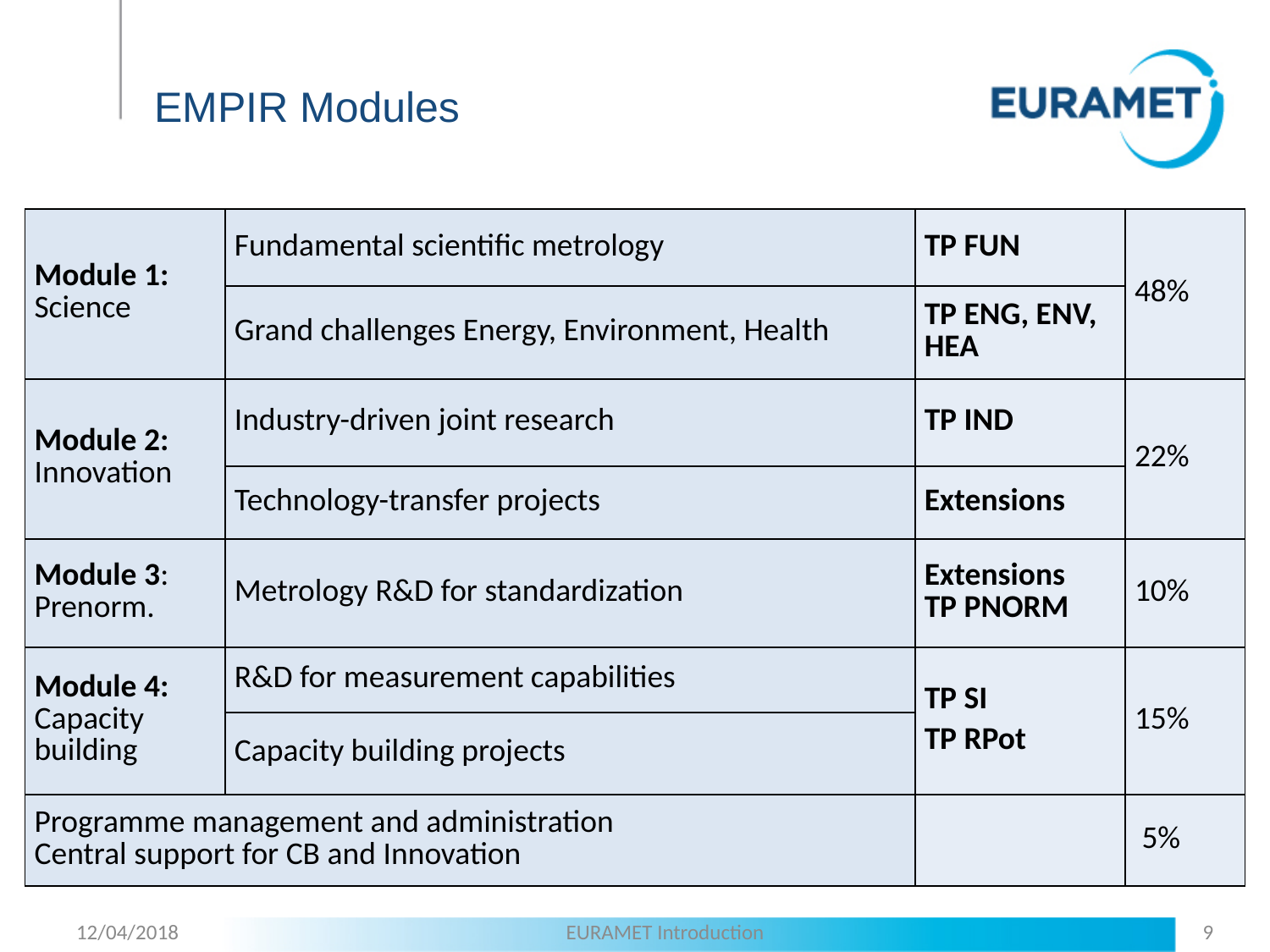

# EMPIR Modules
| Module 1: Science | Fundamental scientific metrology | TP FUN | 48% |
| --- | --- | --- | --- |
|  | Grand challenges Energy, Environment, Health | TP ENG, ENV, HEA |  |
| Module 2: Innovation | Industry-driven joint research | TP IND | 22% |
|  | Technology-transfer projects | Extensions |  |
| Module 3: Prenorm. | Metrology R&D for standardization | Extensions TP PNORM | 10% |
| Module 4: Capacity building | R&D for measurement capabilities | TP SI TP RPot | 15% |
|  | Capacity building projects |  |  |
| Programme management and administration Central support for CB and Innovation |  |  | 5% |
12/04/2018
EURAMET Introduction
9